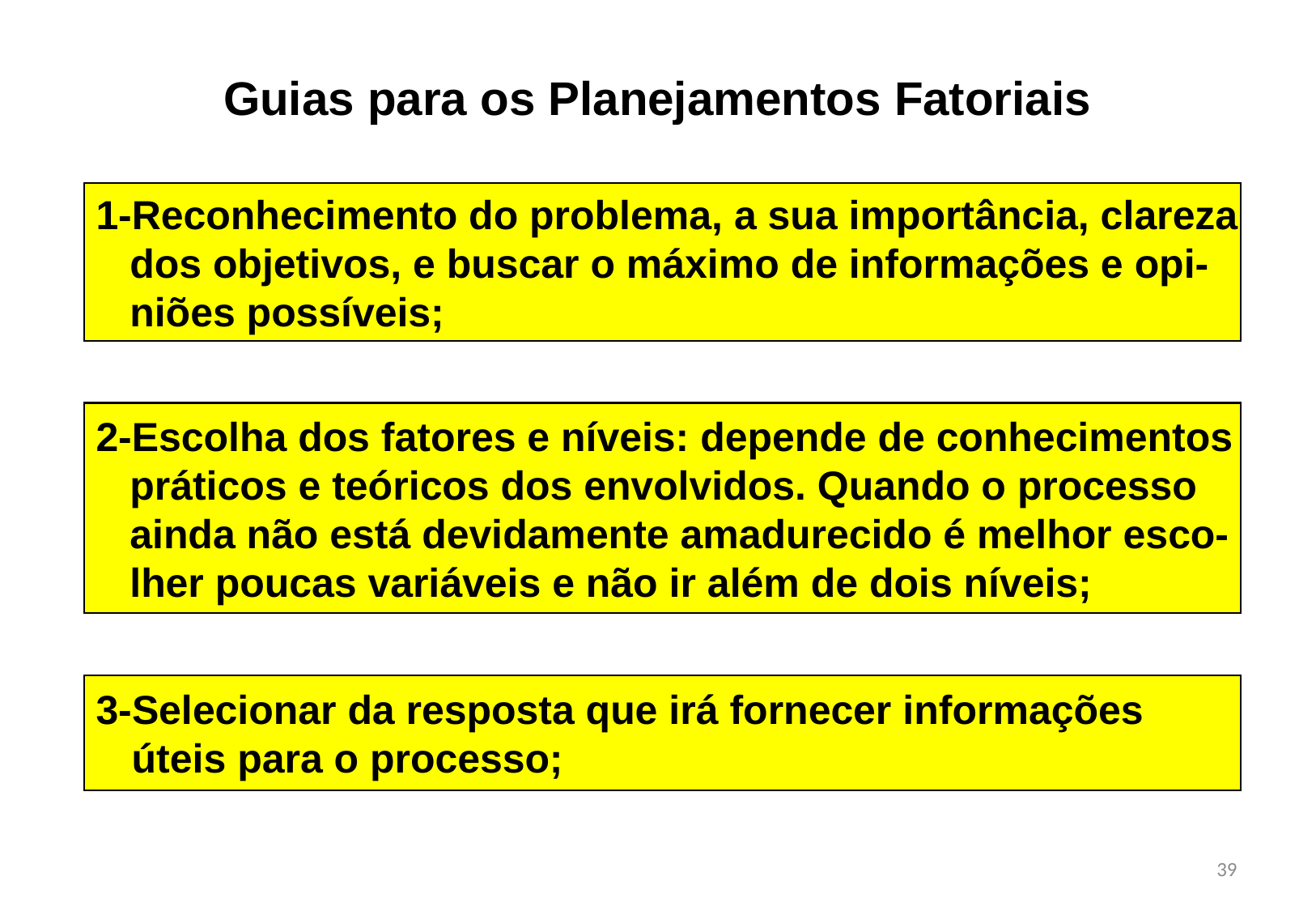

Guias para os Planejamentos Fatoriais
1-Reconhecimento do problema, a sua importância, clareza
   dos objetivos, e buscar o máximo de informações e opi-
   niões possíveis;
2-Escolha dos fatores e níveis: depende de conhecimentos
   práticos e teóricos dos envolvidos. Quando o processo
   ainda não está devidamente amadurecido é melhor esco-
   lher poucas variáveis e não ir além de dois níveis;
3-Selecionar da resposta que irá fornecer informações
úteis para o processo;
39